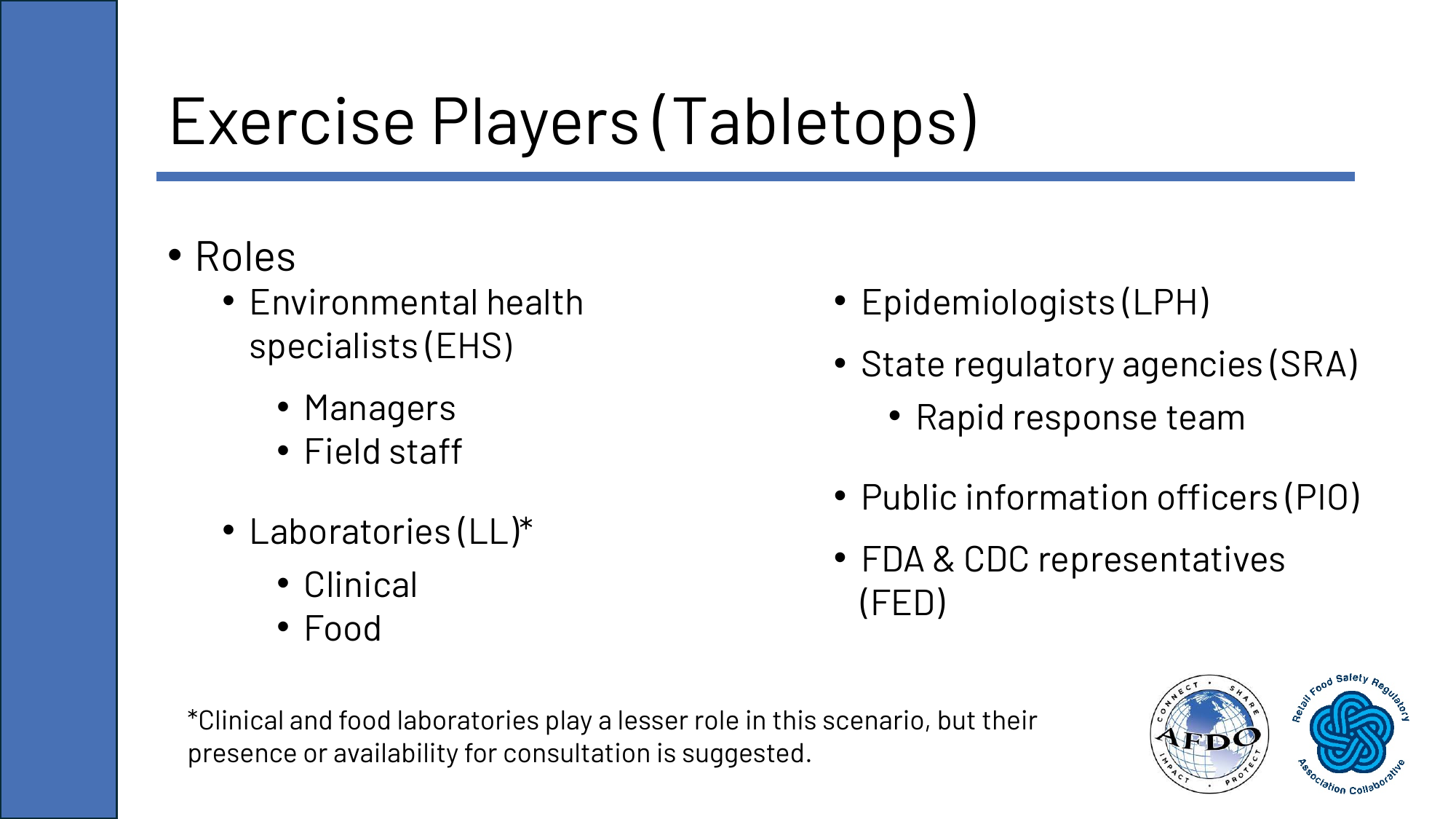

# Exercise Players (Tabletops)
Roles
Environmental health specialists (EHS)
Managers
Field staff
Laboratories (LL)*
Clinical
Food
Epidemiologists (LPH)
State regulatory agencies (SRA)
Rapid response team
Public information officers (PIO)
FDA & CDC representatives (FED)

*Clinical and food laboratories play a lesser role in this scenario, but their presence or availability for consultation is suggested.